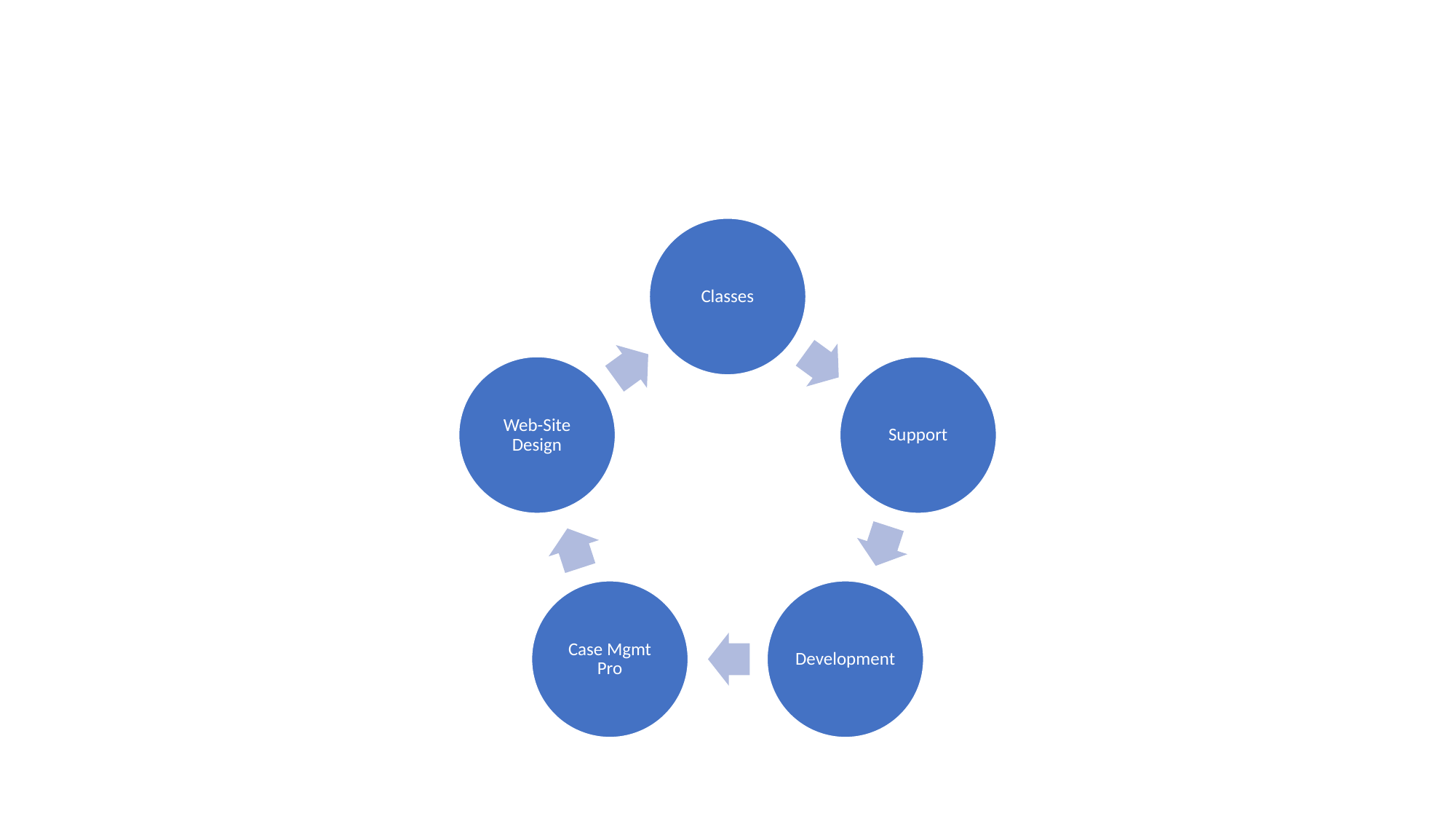

#
Classes

Support

Development

Case Mgmt Pro

Web-Site Design